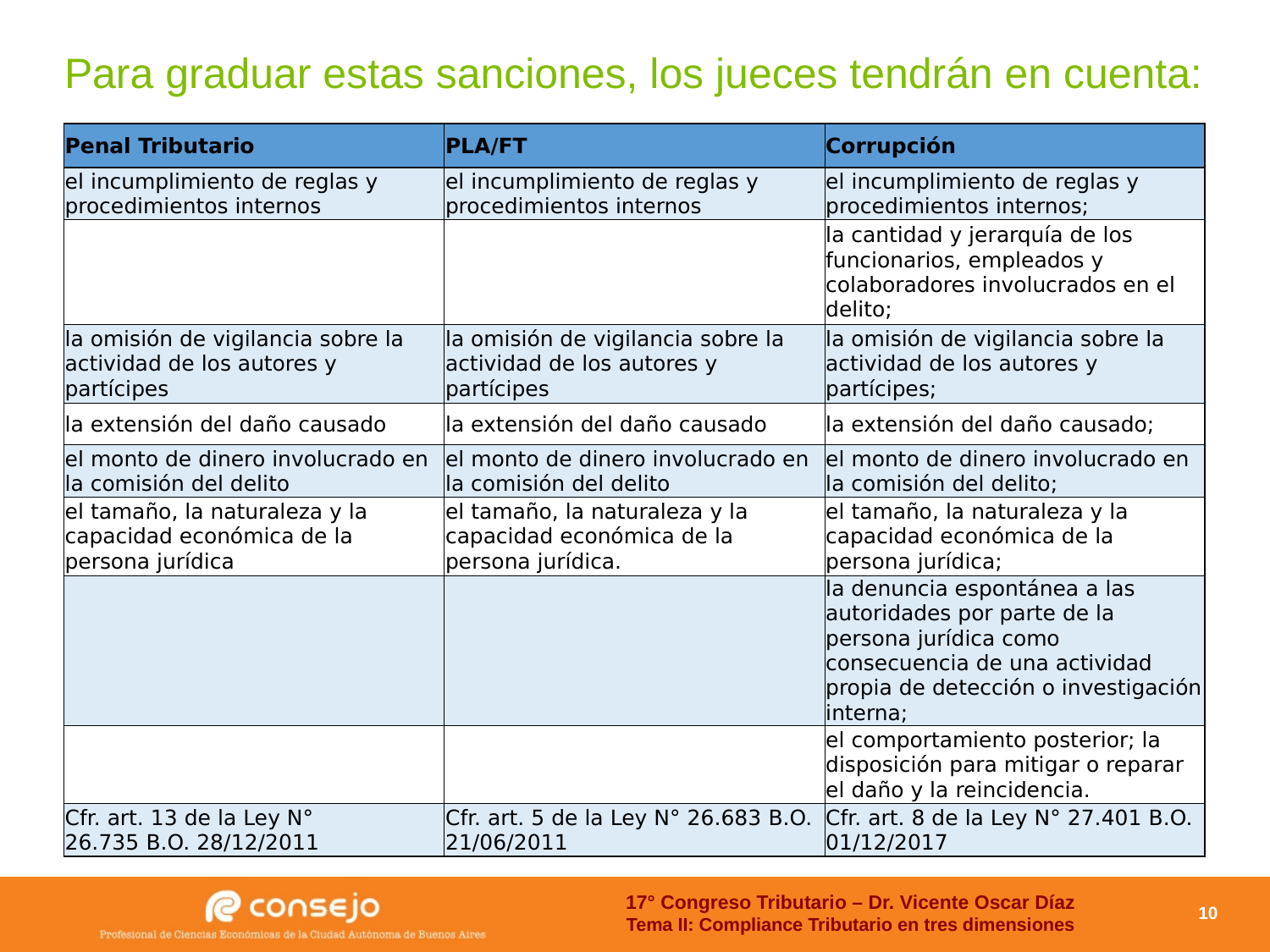

Para graduar estas sanciones, los jueces tendrán en cuenta:

| Penal Tributario | PLA/FT | Corrupción |
| --- | --- | --- |
| el incumplimiento de reglas y procedimientos internos | el incumplimiento de reglas y procedimientos internos | el incumplimiento de reglas y procedimientos internos; |
|  |  | la cantidad y jerarquía de los funcionarios, empleados y colaboradores involucrados en el delito; |
| la omisión de vigilancia sobre la actividad de los autores y partícipes | la omisión de vigilancia sobre la actividad de los autores y partícipes | la omisión de vigilancia sobre la actividad de los autores y partícipes; |
| la extensión del daño causado | la extensión del daño causado | la extensión del daño causado; |
| el monto de dinero involucrado en la comisión del delito | el monto de dinero involucrado en la comisión del delito | el monto de dinero involucrado en la comisión del delito; |
| el tamaño, la naturaleza y la capacidad económica de la persona jurídica | el tamaño, la naturaleza y la capacidad económica de la persona jurídica. | el tamaño, la naturaleza y la capacidad económica de la persona jurídica; |
|  |  | la denuncia espontánea a las autoridades por parte de la persona jurídica como consecuencia de una actividad propia de detección o investigación interna; |
|  |  | el comportamiento posterior; la disposición para mitigar o reparar el daño y la reincidencia. |
| Cfr. art. 13 de la Ley N° 26.735 B.O. 28/12/2011 | Cfr. art. 5 de la Ley N° 26.683 B.O. 21/06/2011 | Cfr. art. 8 de la Ley N° 27.401 B.O. 01/12/2017 |